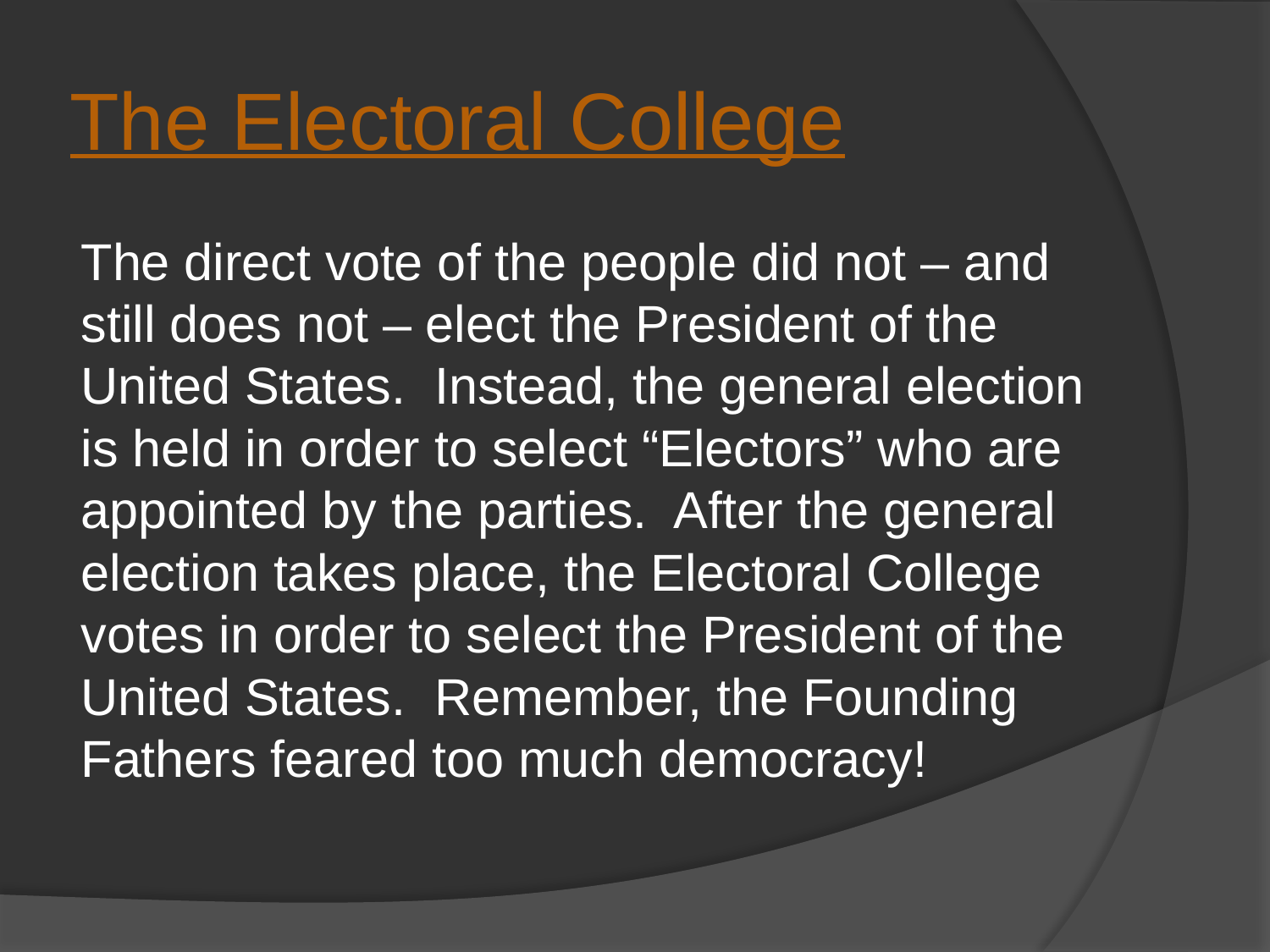

# The Electoral College
The direct vote of the people did not – and still does not – elect the President of the United States.  Instead, the general election is held in order to select “Electors” who are appointed by the parties.  After the general election takes place, the Electoral College votes in order to select the President of the United States.  Remember, the Founding Fathers feared too much democracy!